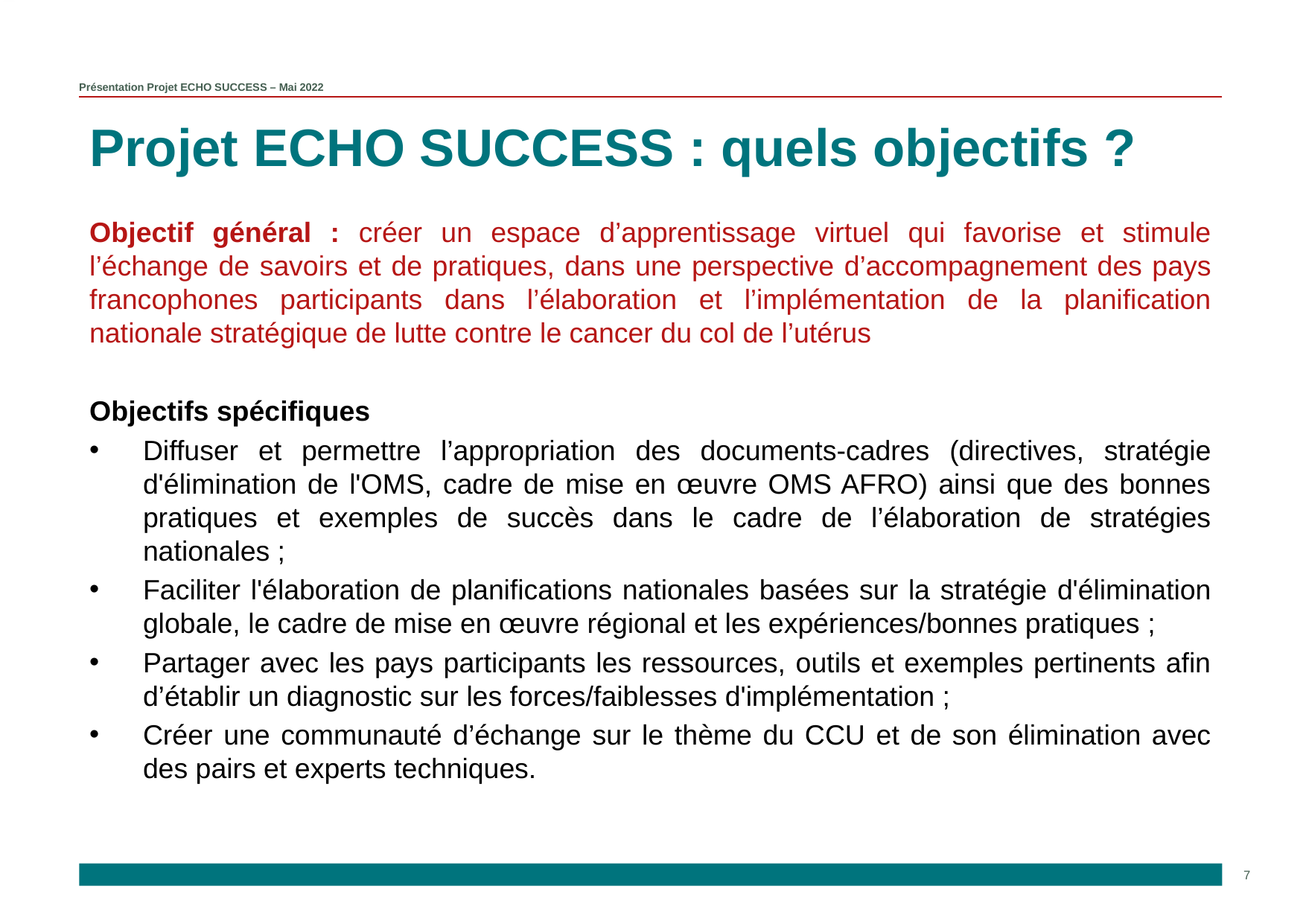

# Projet ECHO SUCCESS : quels objectifs ?
Objectif général : créer un espace d’apprentissage virtuel qui favorise et stimule l’échange de savoirs et de pratiques, dans une perspective d’accompagnement des pays francophones participants dans l’élaboration et l’implémentation de la planification nationale stratégique de lutte contre le cancer du col de l’utérus

Objectifs spécifiques
Diffuser et permettre l’appropriation des documents-cadres (directives, stratégie d'élimination de l'OMS, cadre de mise en œuvre OMS AFRO) ainsi que des bonnes pratiques et exemples de succès dans le cadre de l’élaboration de stratégies nationales ;
Faciliter l'élaboration de planifications nationales basées sur la stratégie d'élimination globale, le cadre de mise en œuvre régional et les expériences/bonnes pratiques ;
Partager avec les pays participants les ressources, outils et exemples pertinents afin d’établir un diagnostic sur les forces/faiblesses d'implémentation ;
Créer une communauté d’échange sur le thème du CCU et de son élimination avec des pairs et experts techniques.